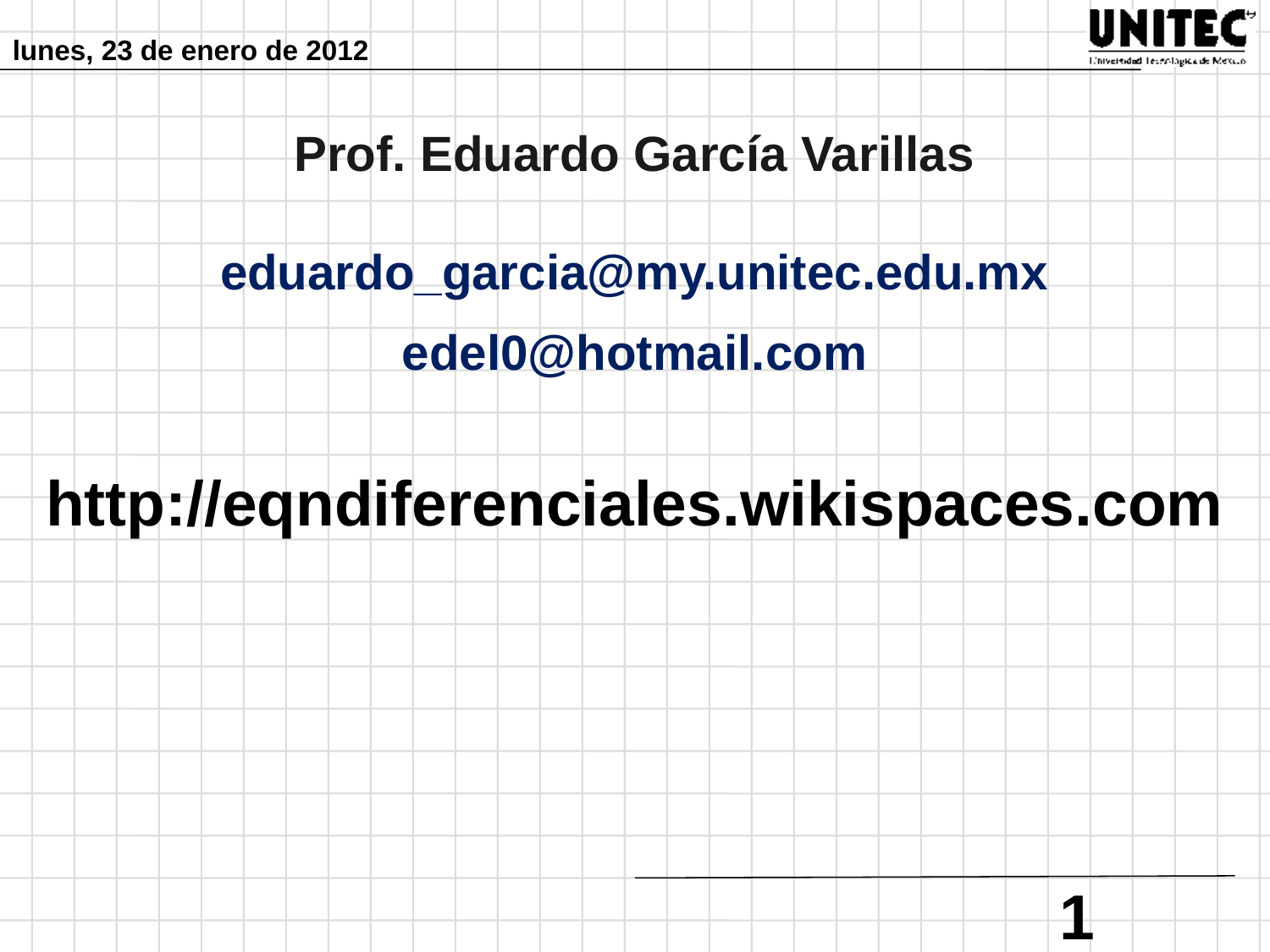

lunes, 23 de enero de 2012
Prof. Eduardo García Varillas

eduardo_garcia@my.unitec.edu.mx

edel0@hotmail.com

http://eqndiferenciales.wikispaces.com
1